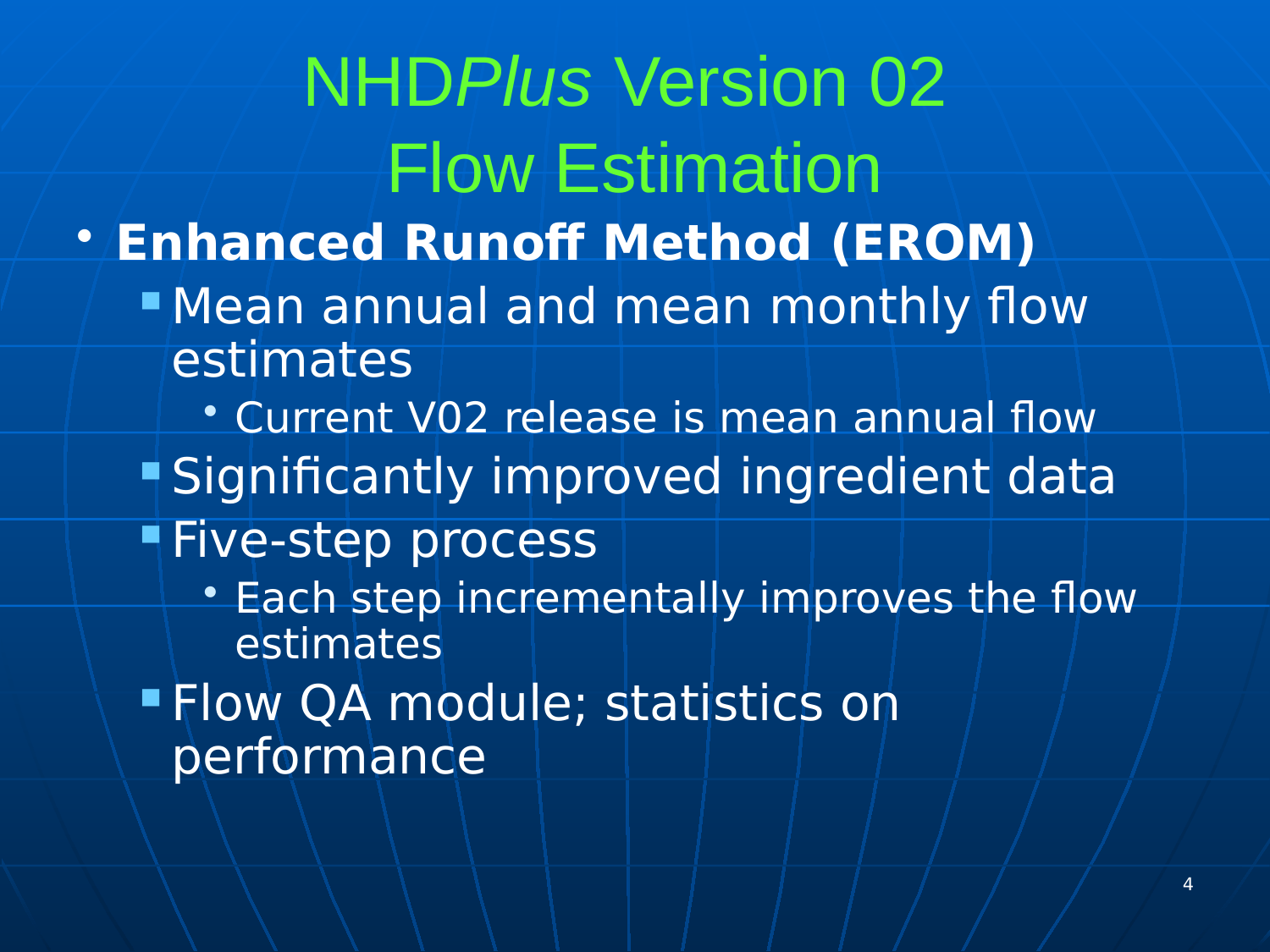

# NHDPlus Version 02 Flow Estimation
Enhanced Runoff Method (EROM)
Mean annual and mean monthly flow estimates
Current V02 release is mean annual flow
Significantly improved ingredient data
Five-step process
Each step incrementally improves the flow estimates
Flow QA module; statistics on performance

4